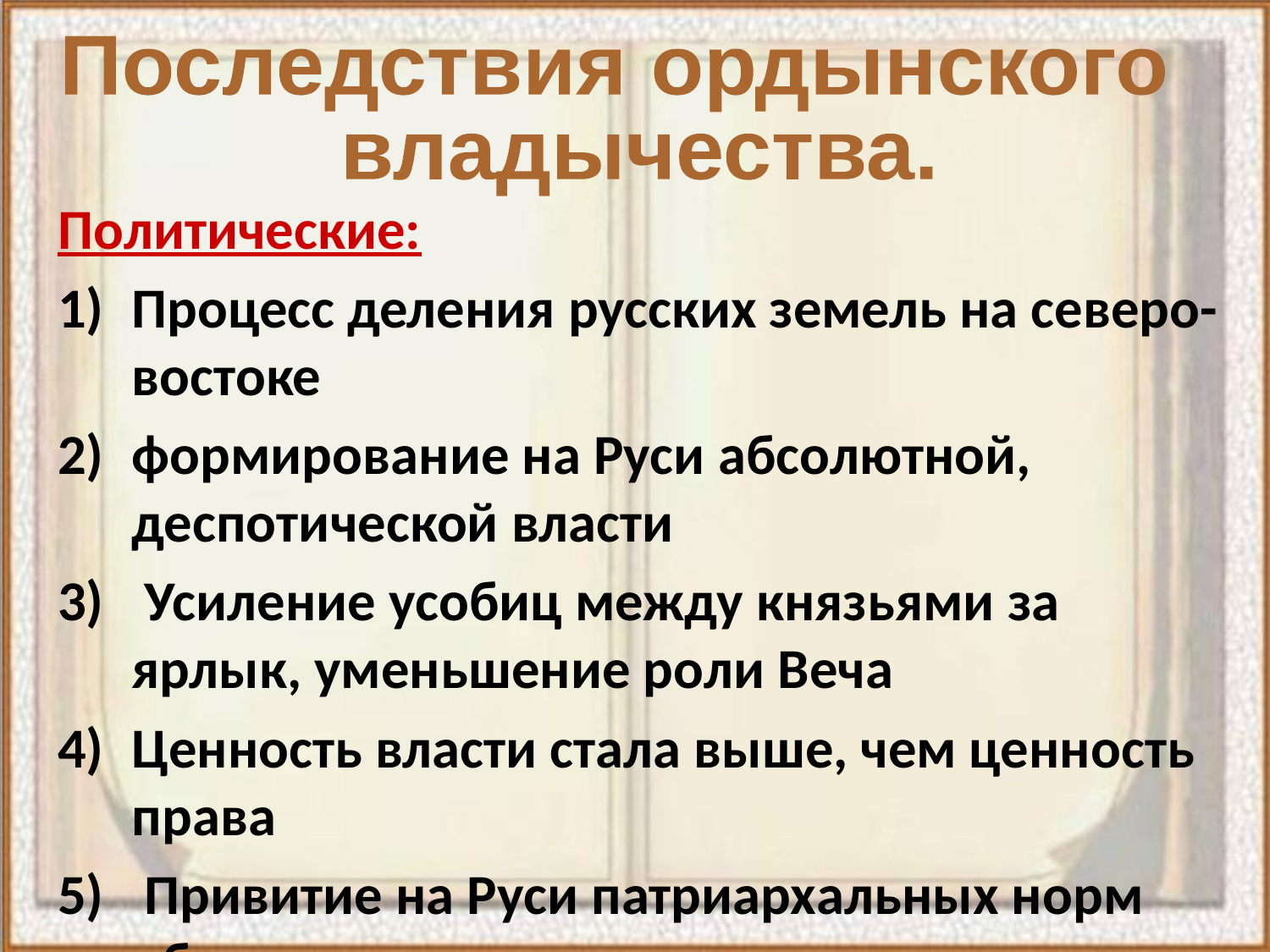

Последствия ордынского
 владычества.
Политические:
Процесс деления русских земель на северо-востоке
формирование на Руси абсолютной, деспотической власти
 Усиление усобиц между князьями за ярлык, уменьшение роли Веча
Ценность власти стала выше, чем ценность права
 Привитие на Руси патриархальных норм общества